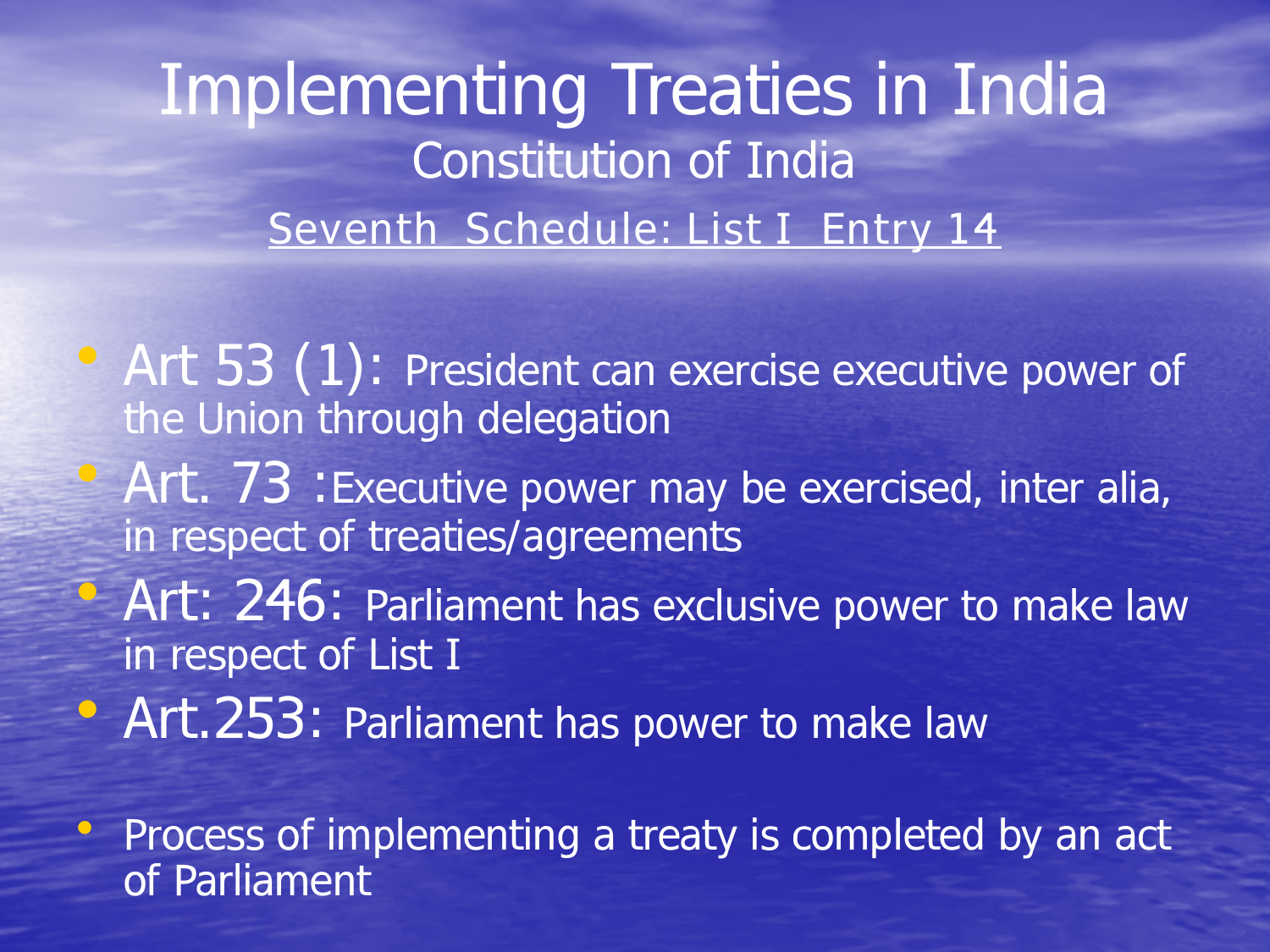

# Implementing Treaties in India Constitution of India
Seventh  Schedule: List I  Entry 14

Art 53 (1): President can exercise executive power of the Union through delegation
Art. 73 :Executive power may be exercised, inter alia, in respect of treaties/agreements
Art: 246: Parliament has exclusive power to make law in respect of List I
Art.253: Parliament has power to make law

Process of implementing a treaty is completed by an act of Parliament